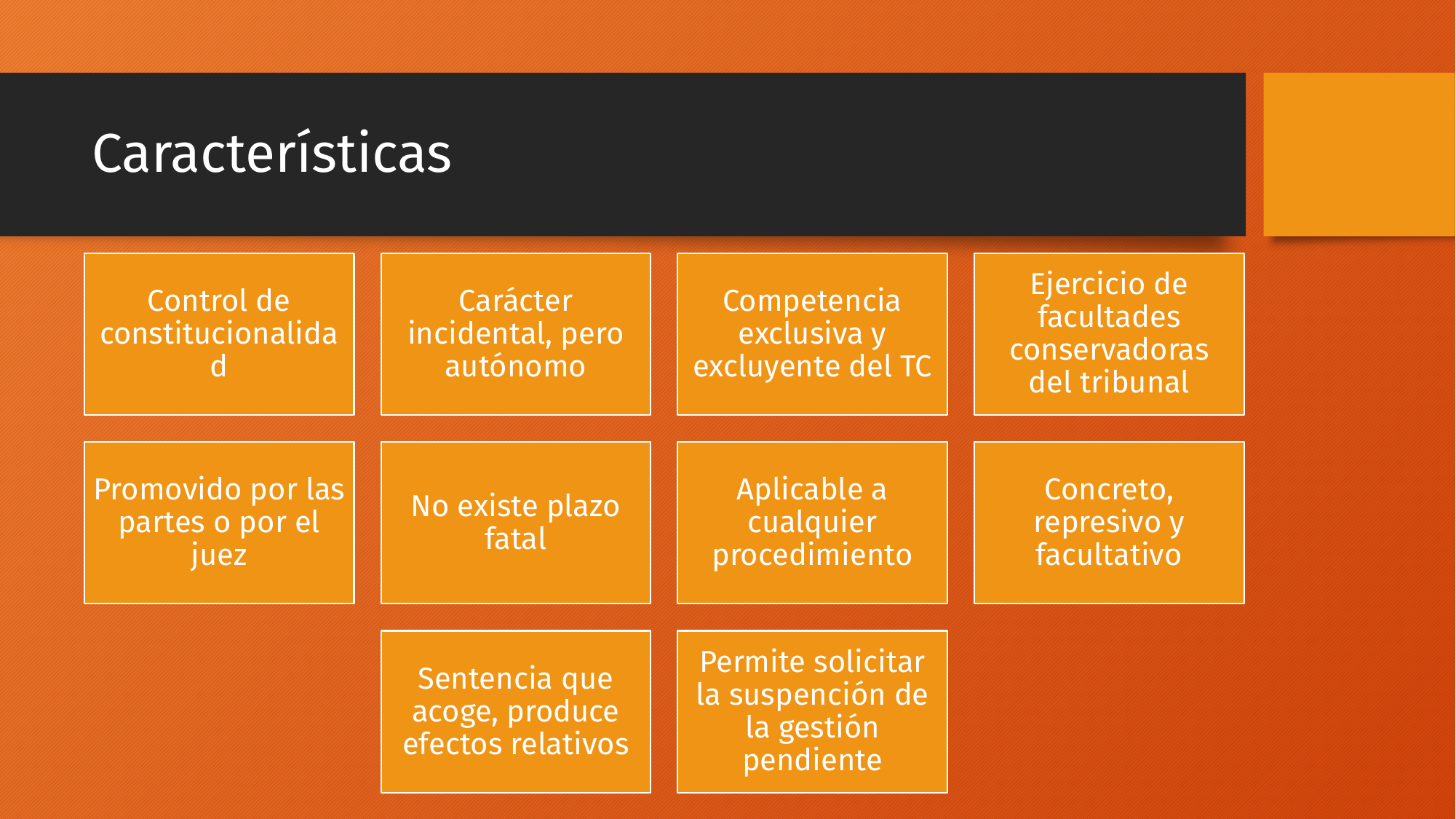

# Características
Control de constitucionalidad
Carácter incidental, pero autónomo
Competencia exclusiva y excluyente del TC
Ejercicio de facultades conservadoras del tribunal
Promovido por las partes o por el juez
No existe plazo fatal
Aplicable a cualquier procedimiento
Concreto, represivo y facultativo
Sentencia que acoge, produce efectos relativos
Permite solicitar la suspención de la gestión pendiente